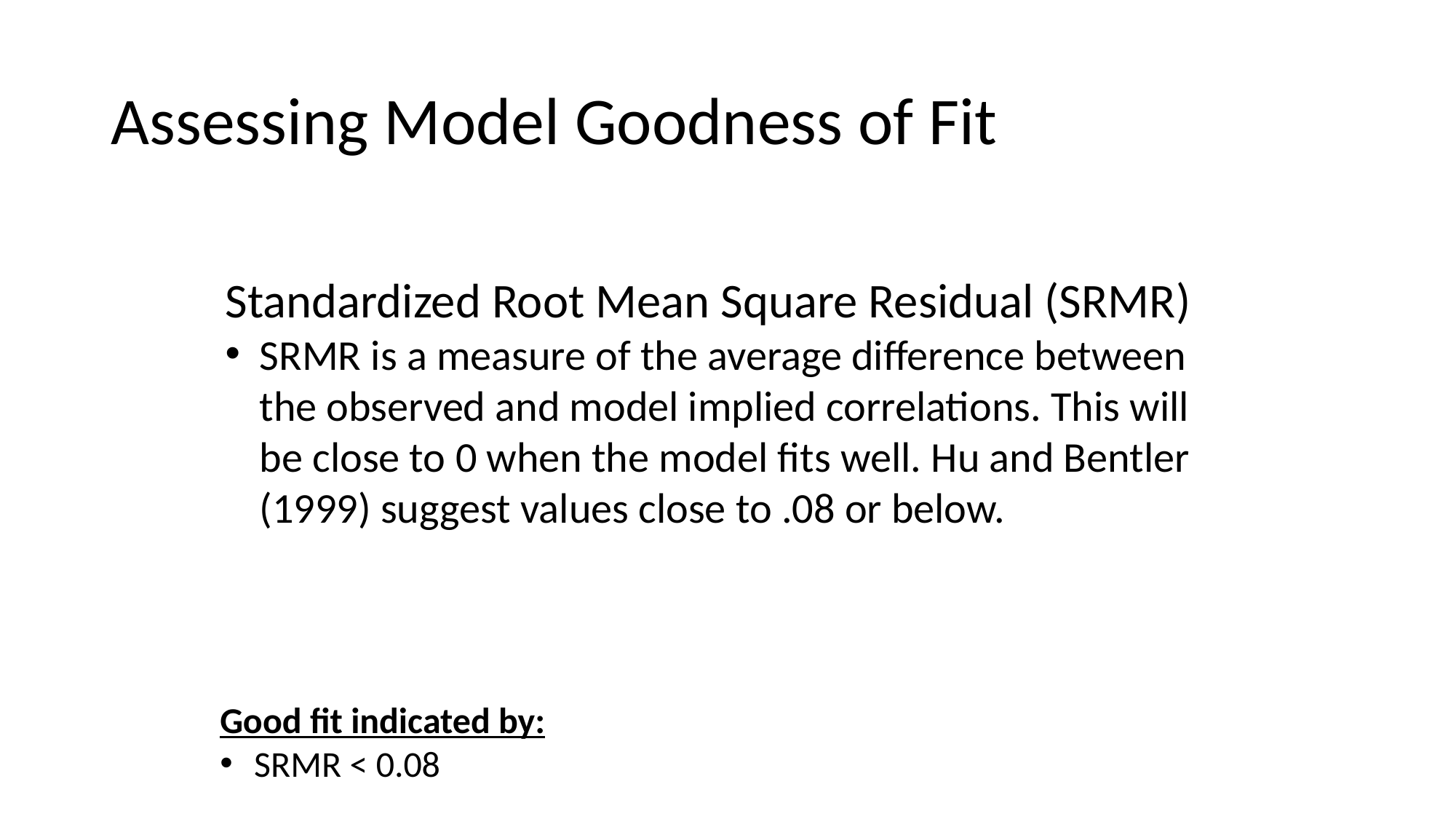

# Assessing Model Goodness of Fit
Standardized Root Mean Square Residual (SRMR)
SRMR is a measure of the average difference between the observed and model implied correlations. This will be close to 0 when the model fits well. Hu and Bentler (1999) suggest values close to .08 or below.
Good fit indicated by:
SRMR < 0.08